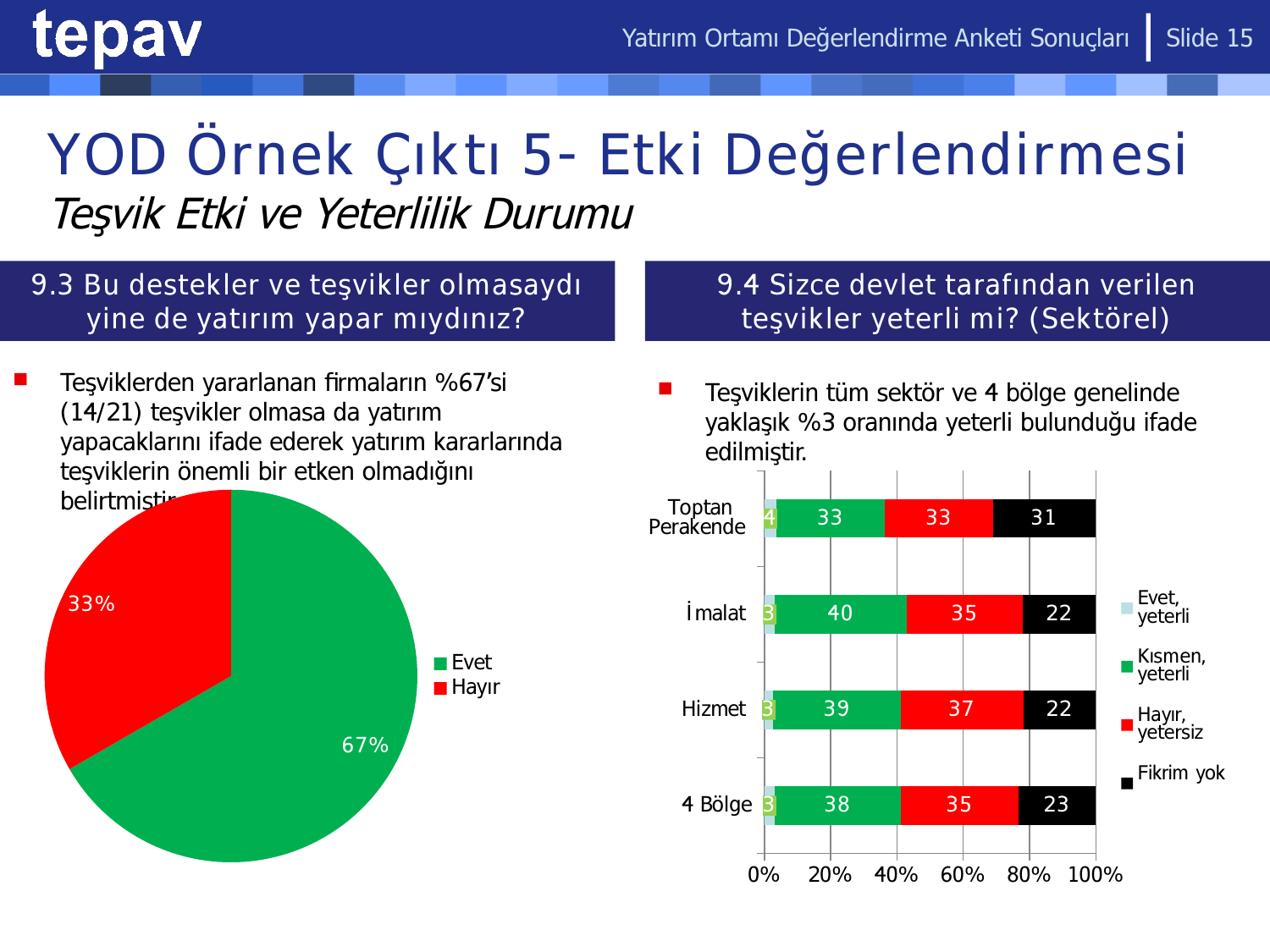

Yatırım Ortamı Değerlendirme Anketi Sonuçları
Slide 15
YOD Örnek Çıktı 5- Etki Değerlendirmesi
Teşvik Etki ve Yeterlilik Durumu
9.3 Bu destekler ve teşvikler olmasaydı yine de yatırım yapar mıydınız?
9.4 Sizce devlet tarafından verilen teşvikler yeterli mi? (Sektörel)

Teşviklerden yararlanan firmaların %67’si (14/21) teşvikler olmasa da yatırım yapacaklarını ifade ederek yatırım kararlarında teşviklerin önemli bir etken olmadığını belirtmiştir.

Teşviklerin tüm sektör ve 4 bölge genelinde yaklaşık %3 oranında yeterli bulunduğu ifade edilmiştir.

### Chart

| Category | Evet, yeterli  | Kısmen, yeterli  | Hayır, yetersiz  | Fikrim yok  |
|---|---|---|---|---|
| 4 Bölge | 3.05 | 38.22000000000001 | 35.300000000000004 | 23.419999999999987 |
| Hizmet  | 2.65 | 38.54 | 36.89 | 21.919999999999987 |
| İmalat  | 3.18 | 39.81 | 34.97 | 22.04 |
| Toptan Perakende  | 3.64 | 32.76000000000001 | 32.550000000000004 | 31.05 |

### Chart

| Category |  |
|---|---|
| Evet | 14.0 |
| Hayır | 7.0 |